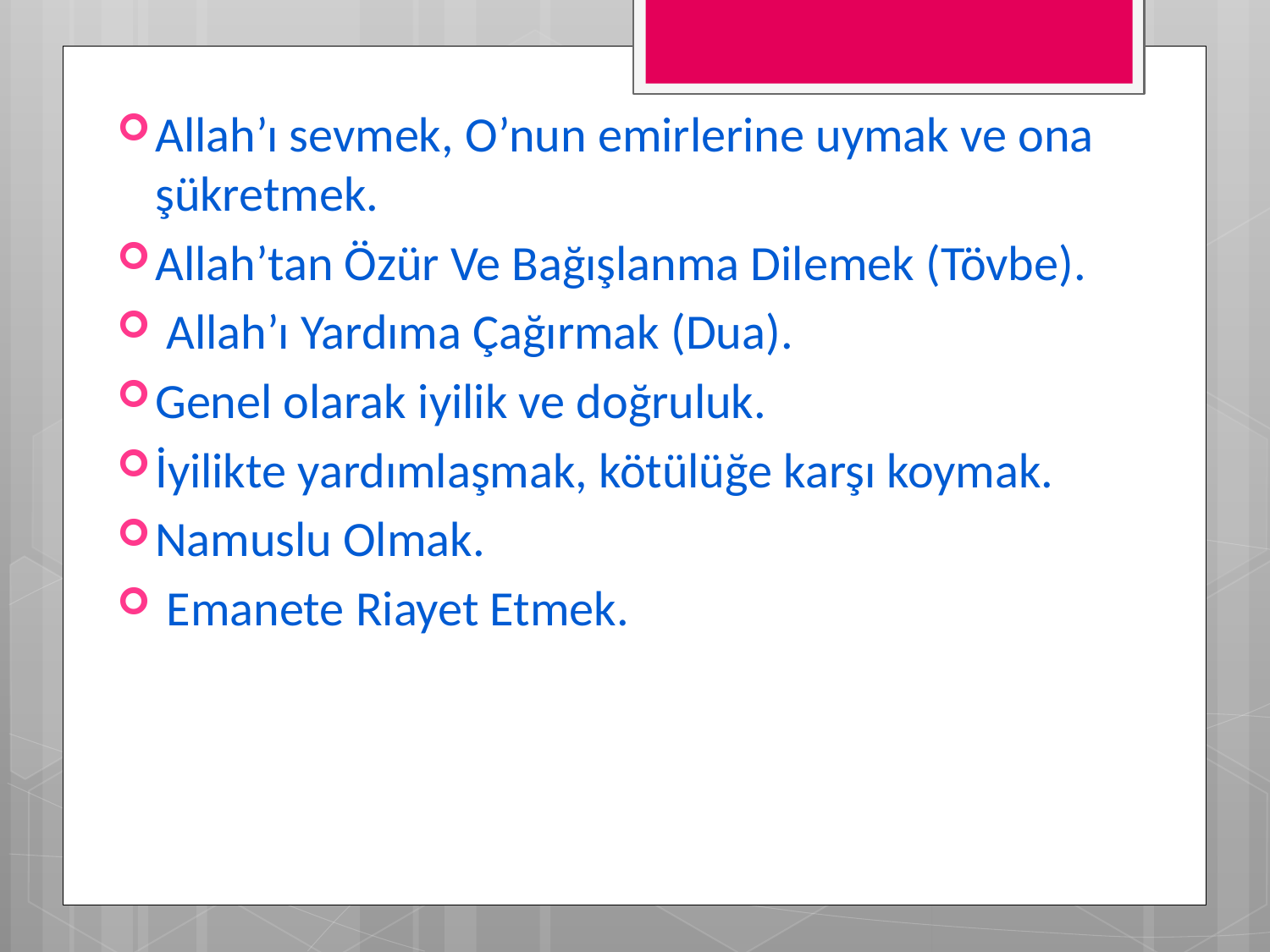

Allah’ı sevmek, O’nun emirlerine uymak ve ona şükretmek.
Allah’tan Özür Ve Bağışlanma Dilemek (Tövbe).
 Allah’ı Yardıma Çağırmak (Dua).
Genel olarak iyilik ve doğruluk.
İyilikte yardımlaşmak, kötülüğe karşı koymak.
Namuslu Olmak.
 Emanete Riayet Etmek.